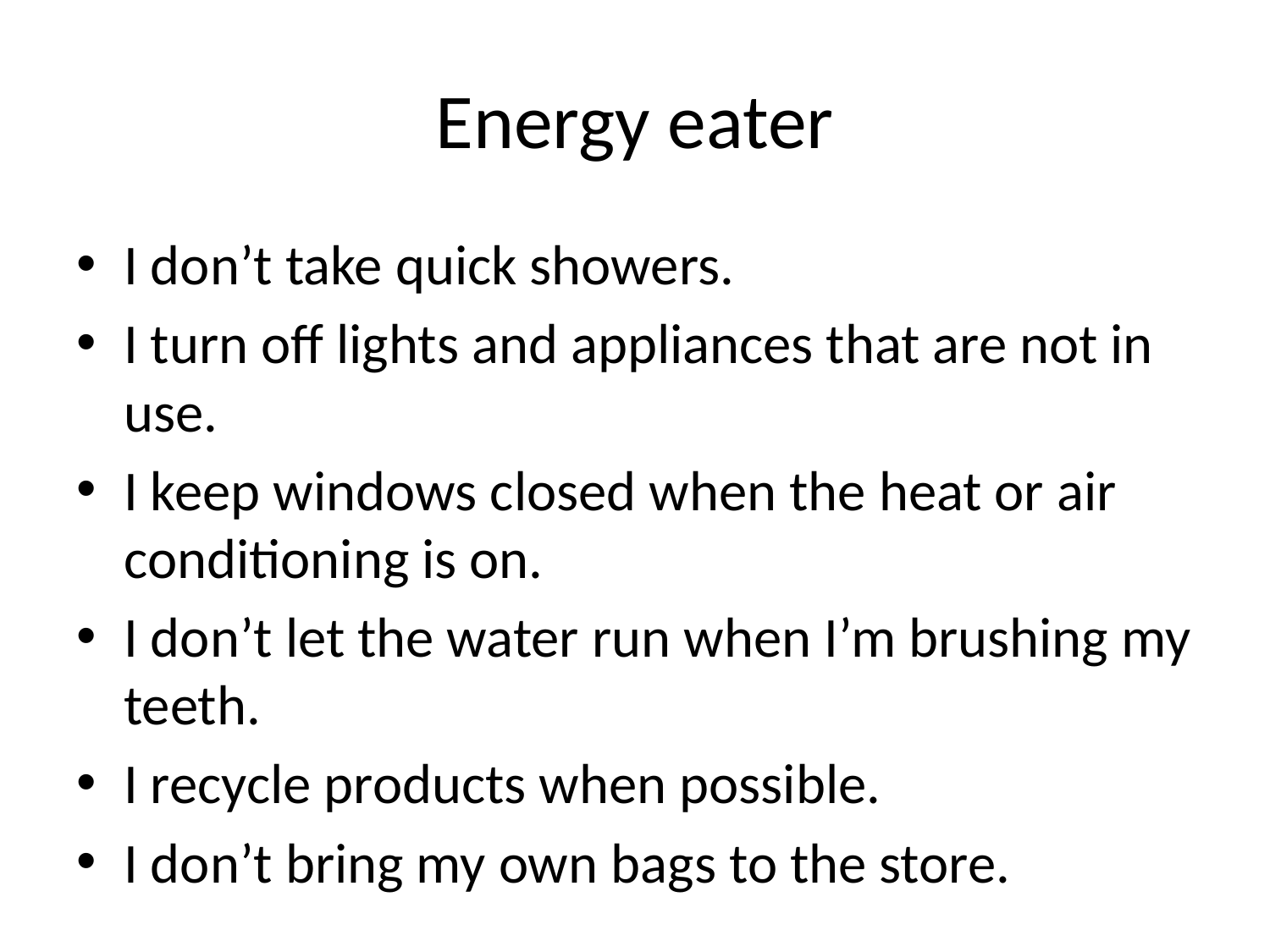

# Energy eater
I don’t take quick showers.
I turn off lights and appliances that are not in use.
I keep windows closed when the heat or air conditioning is on.
I don’t let the water run when I’m brushing my teeth.
I recycle products when possible.
I don’t bring my own bags to the store.